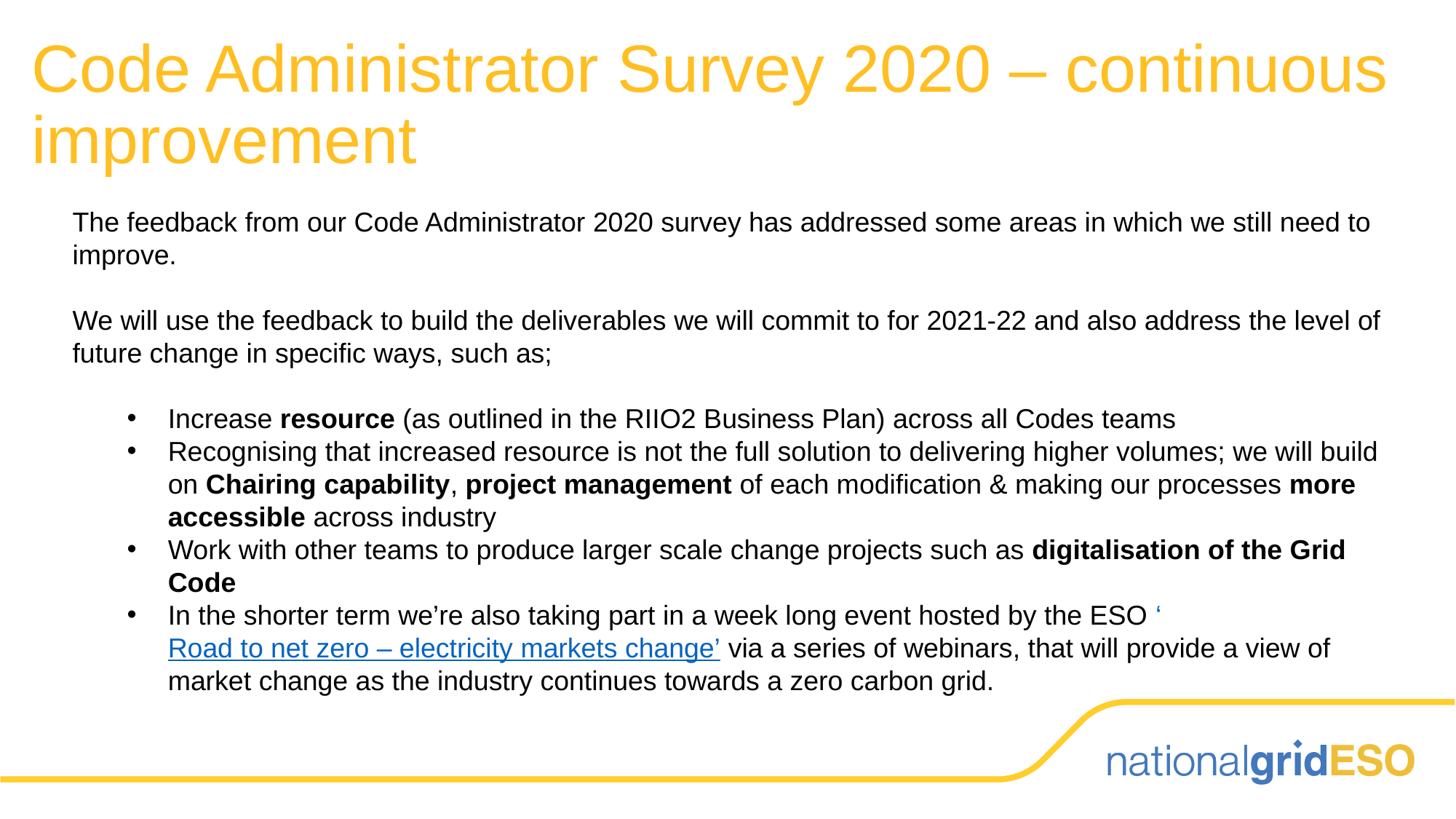

# Code Administrator Survey 2020 – continuous improvement
The feedback from our Code Administrator 2020 survey has addressed some areas in which we still need to improve.

We will use the feedback to build the deliverables we will commit to for 2021-22 and also address the level of future change in specific ways, such as;

Increase resource (as outlined in the RIIO2 Business Plan) across all Codes teams
Recognising that increased resource is not the full solution to delivering higher volumes; we will build on Chairing capability, project management of each modification & making our processes more accessible across industry
Work with other teams to produce larger scale change projects such as digitalisation of the Grid Code
In the shorter term we’re also taking part in a week long event hosted by the ESO ‘Road to net zero – electricity markets change’ via a series of webinars, that will provide a view of market change as the industry continues towards a zero carbon grid.